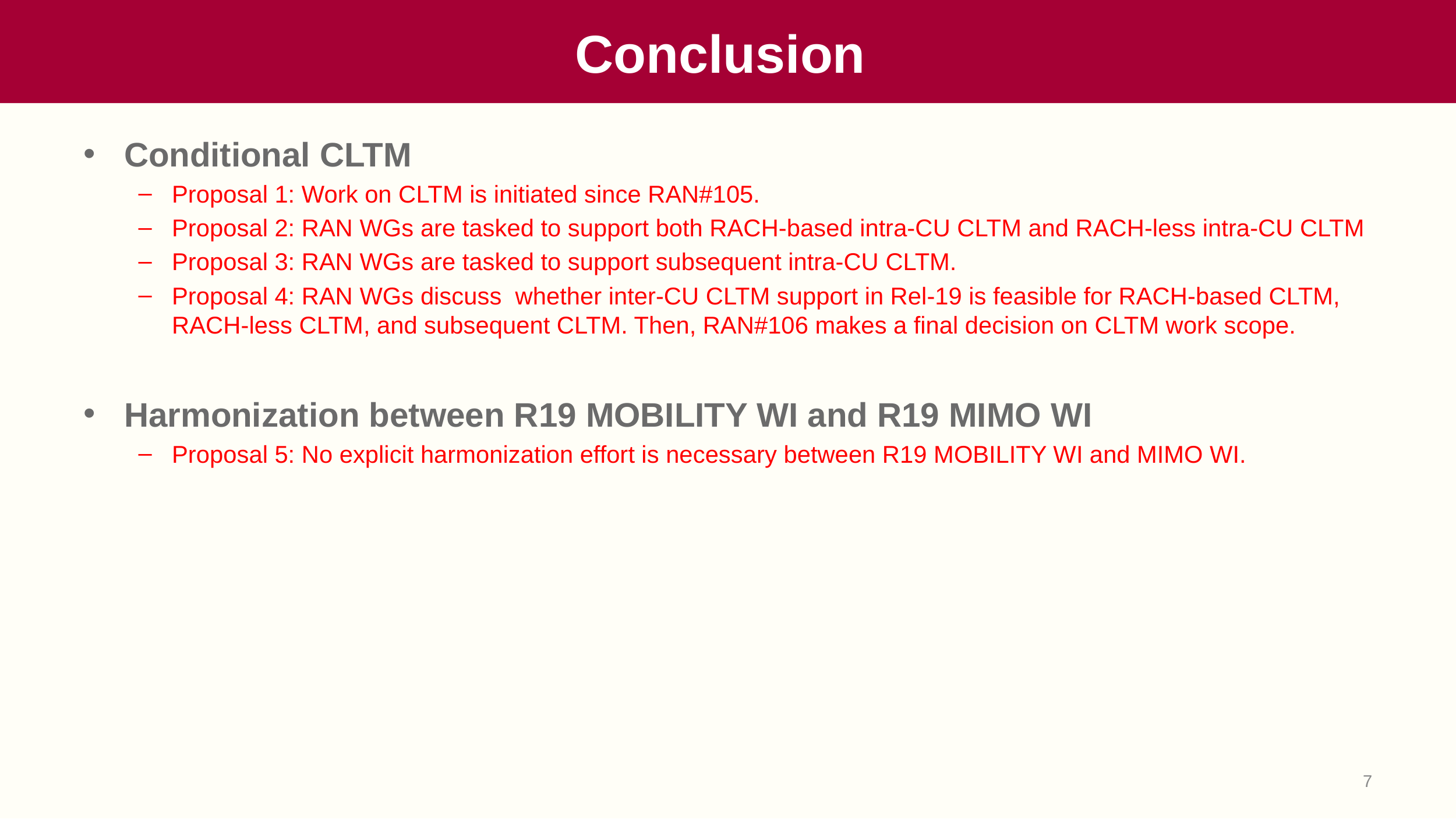

# Conclusion
Conditional CLTM
Proposal 1: Work on CLTM is initiated since RAN#105.
Proposal 2: RAN WGs are tasked to support both RACH-based intra-CU CLTM and RACH-less intra-CU CLTM
Proposal 3: RAN WGs are tasked to support subsequent intra-CU CLTM.
Proposal 4: RAN WGs discuss  whether inter-CU CLTM support in Rel-19 is feasible for RACH-based CLTM, RACH-less CLTM, and subsequent CLTM. Then, RAN#106 makes a final decision on CLTM work scope.

Harmonization between R19 MOBILITY WI and R19 MIMO WI
Proposal 5: No explicit harmonization effort is necessary between R19 MOBILITY WI and MIMO WI.

7